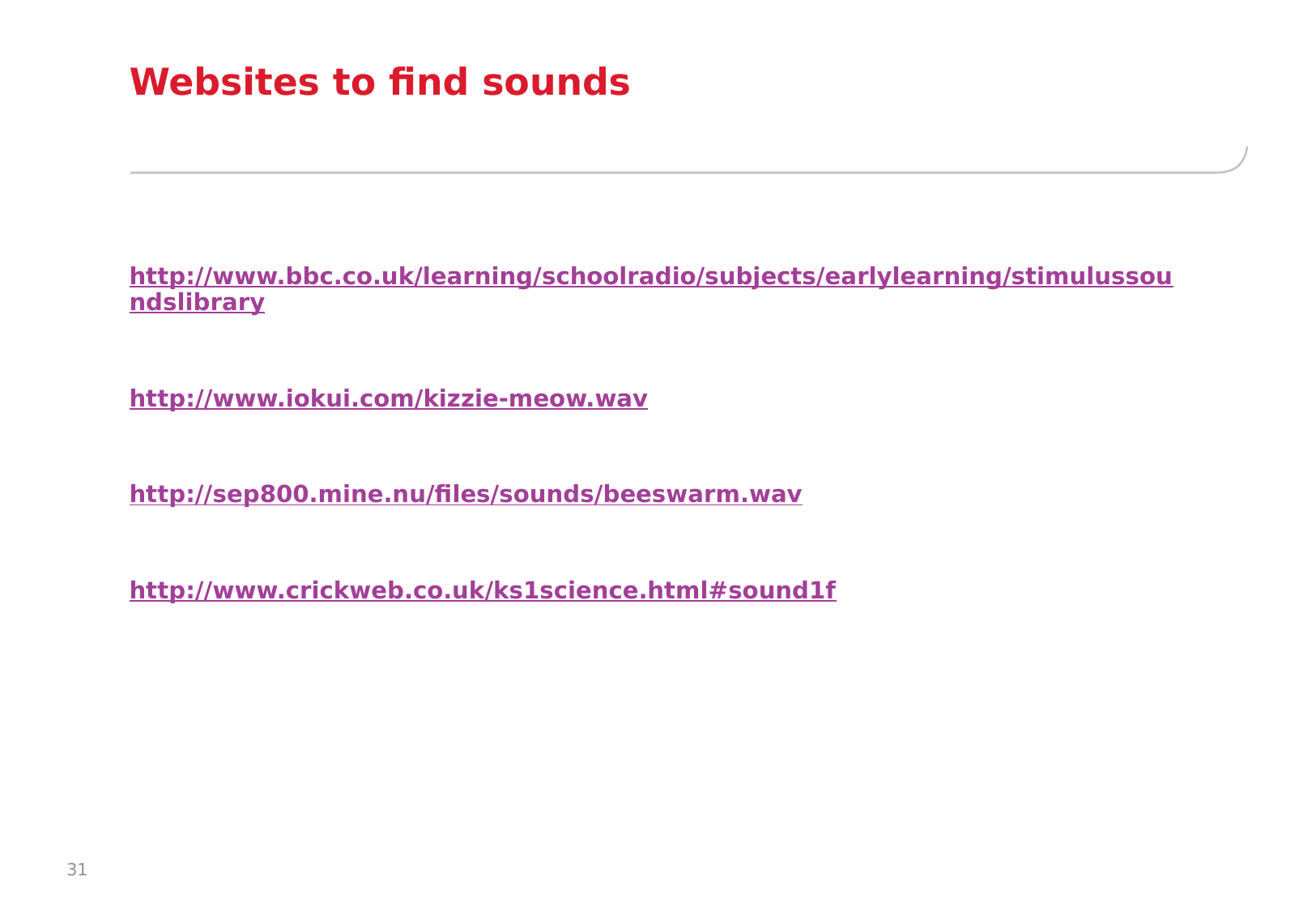

# Websites to find sounds

http://www.bbc.co.uk/learning/schoolradio/subjects/earlylearning/stimulussoundslibrary

http://www.iokui.com/kizzie-meow.wav

http://sep800.mine.nu/files/sounds/beeswarm.wav

http://www.crickweb.co.uk/ks1science.html#sound1f

31